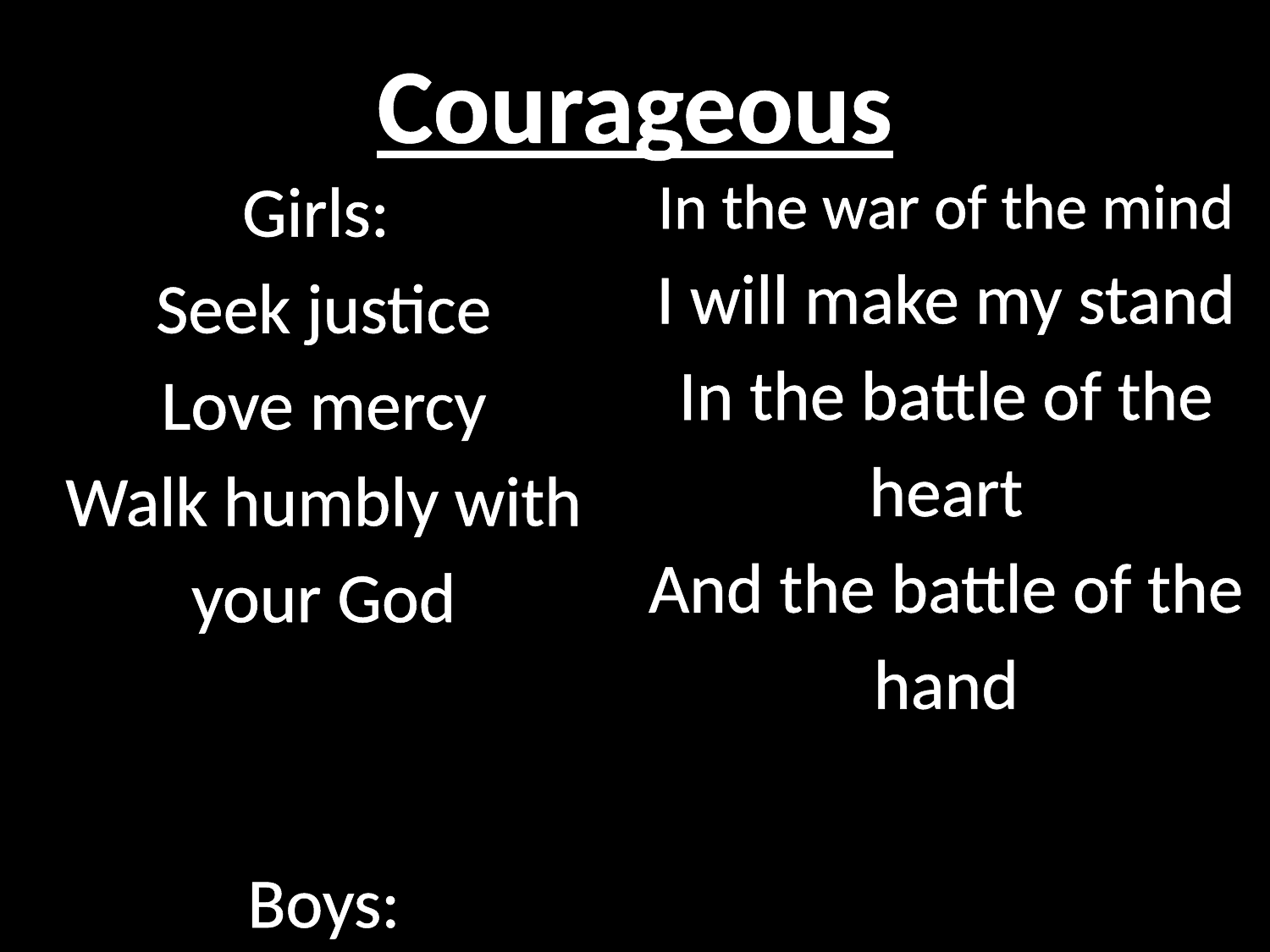

# Courageous
Girls:
Seek justice
Love mercy
Walk humbly with your God

Boys:
In the war of the mind
I will make my stand
In the battle of the heart
And the battle of the hand